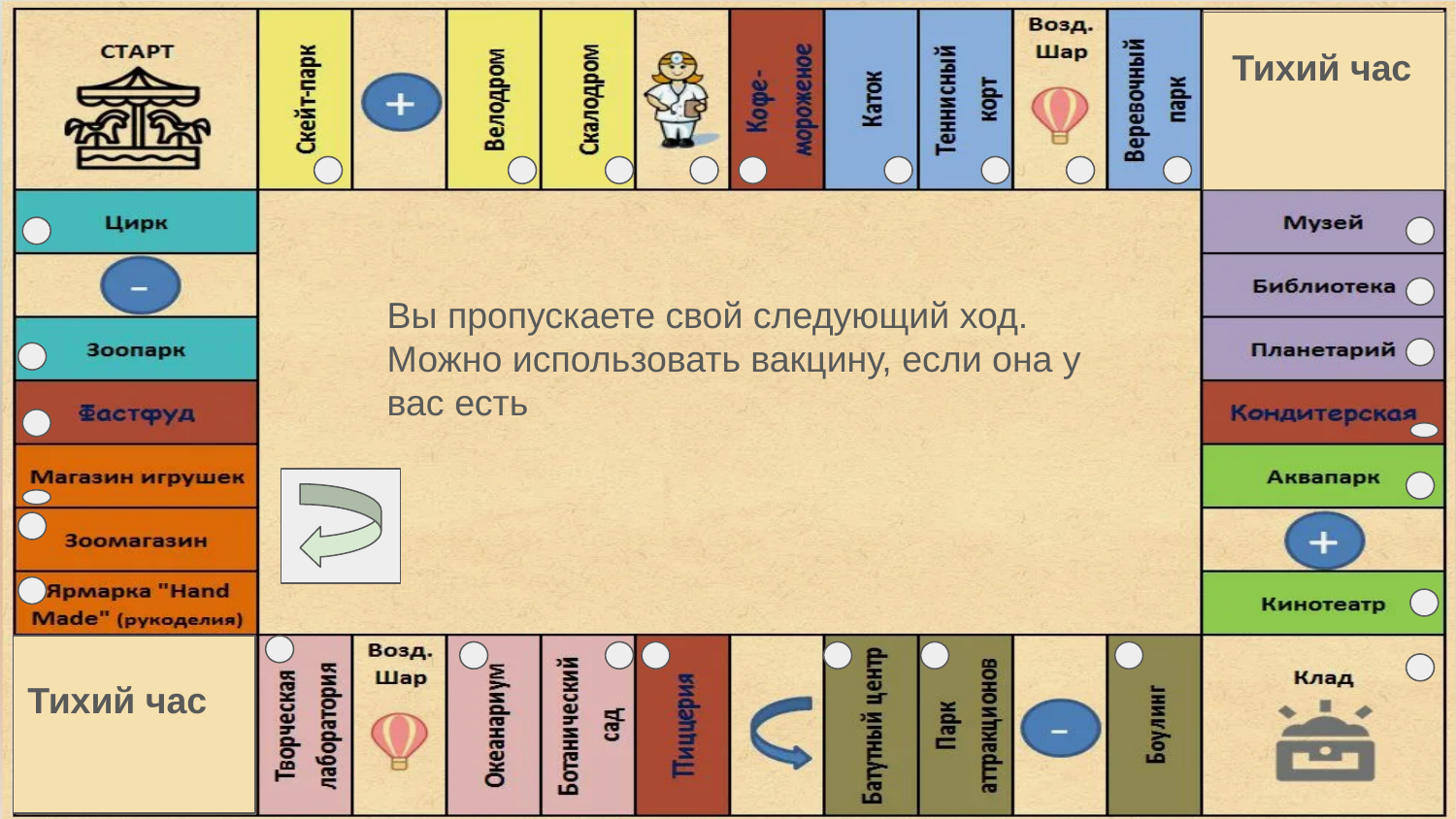

Тихий час

Вы пропускаете свой следующий ход.
Можно использовать вакцину, если она у вас есть

Тихий час